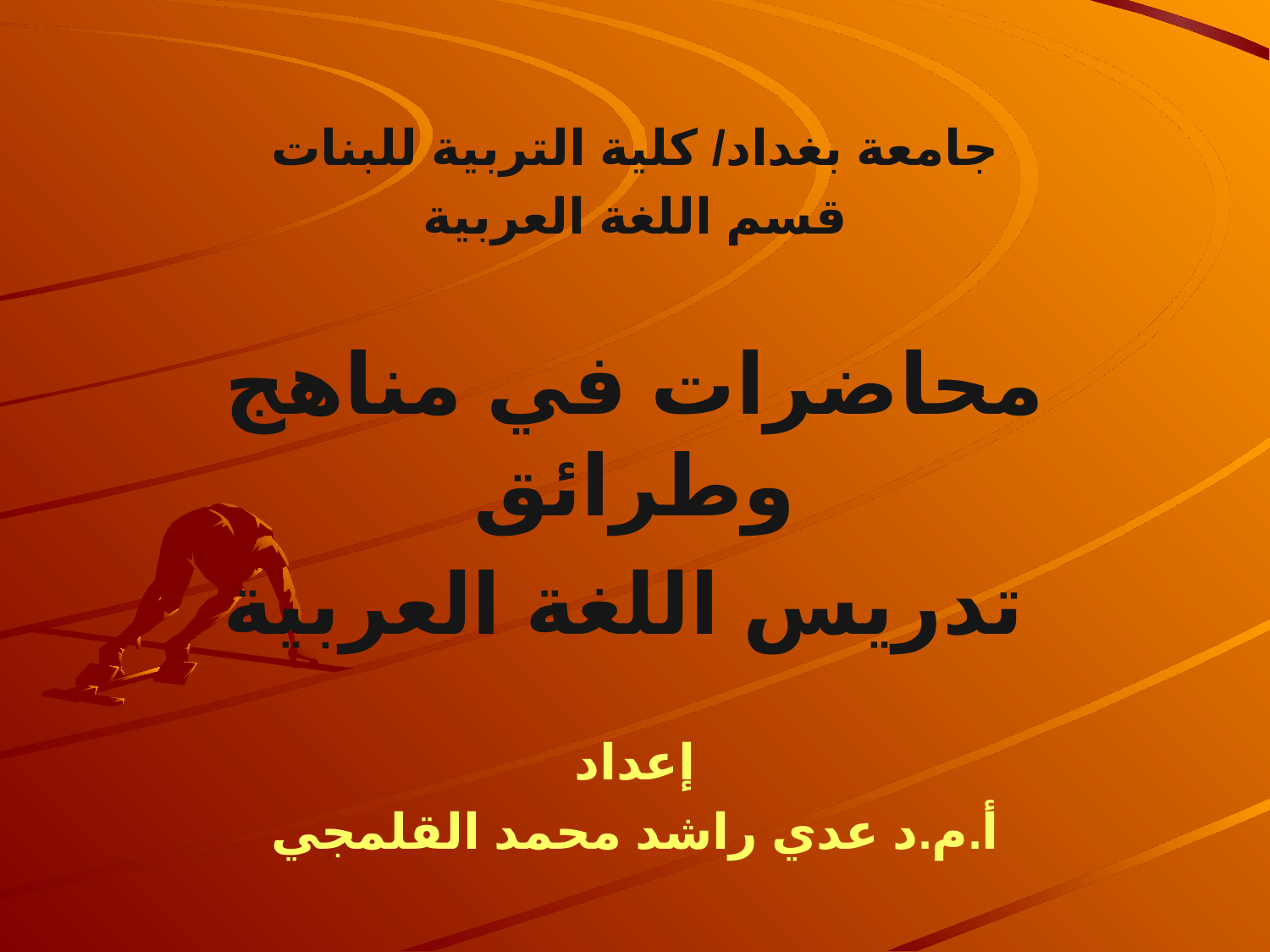

جامعة بغداد/ كلية التربية للبنات
قسم اللغة العربية

محاضرات في مناهج وطرائق
 تدريس اللغة العربية

إعداد
أ.م.د عدي راشد محمد القلمجي